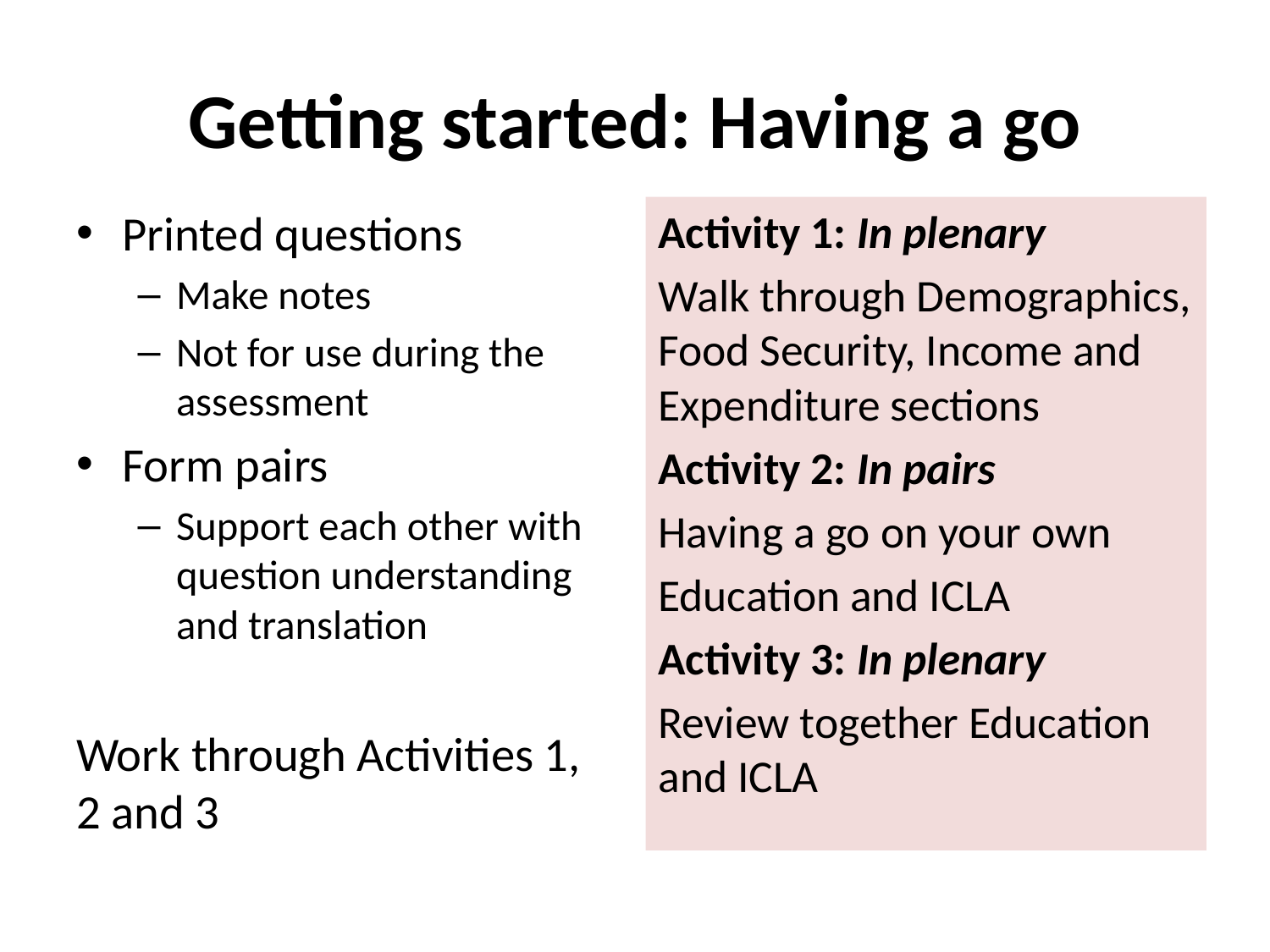

# Getting started: Having a go
Printed questions
Make notes
Not for use during the assessment
Form pairs
Support each other with question understanding and translation

Work through Activities 1, 2 and 3

Activity 1: In plenary
Walk through Demographics, Food Security, Income and Expenditure sections
Activity 2: In pairs
Having a go on your own
Education and ICLA
Activity 3: In plenary
Review together Education and ICLA